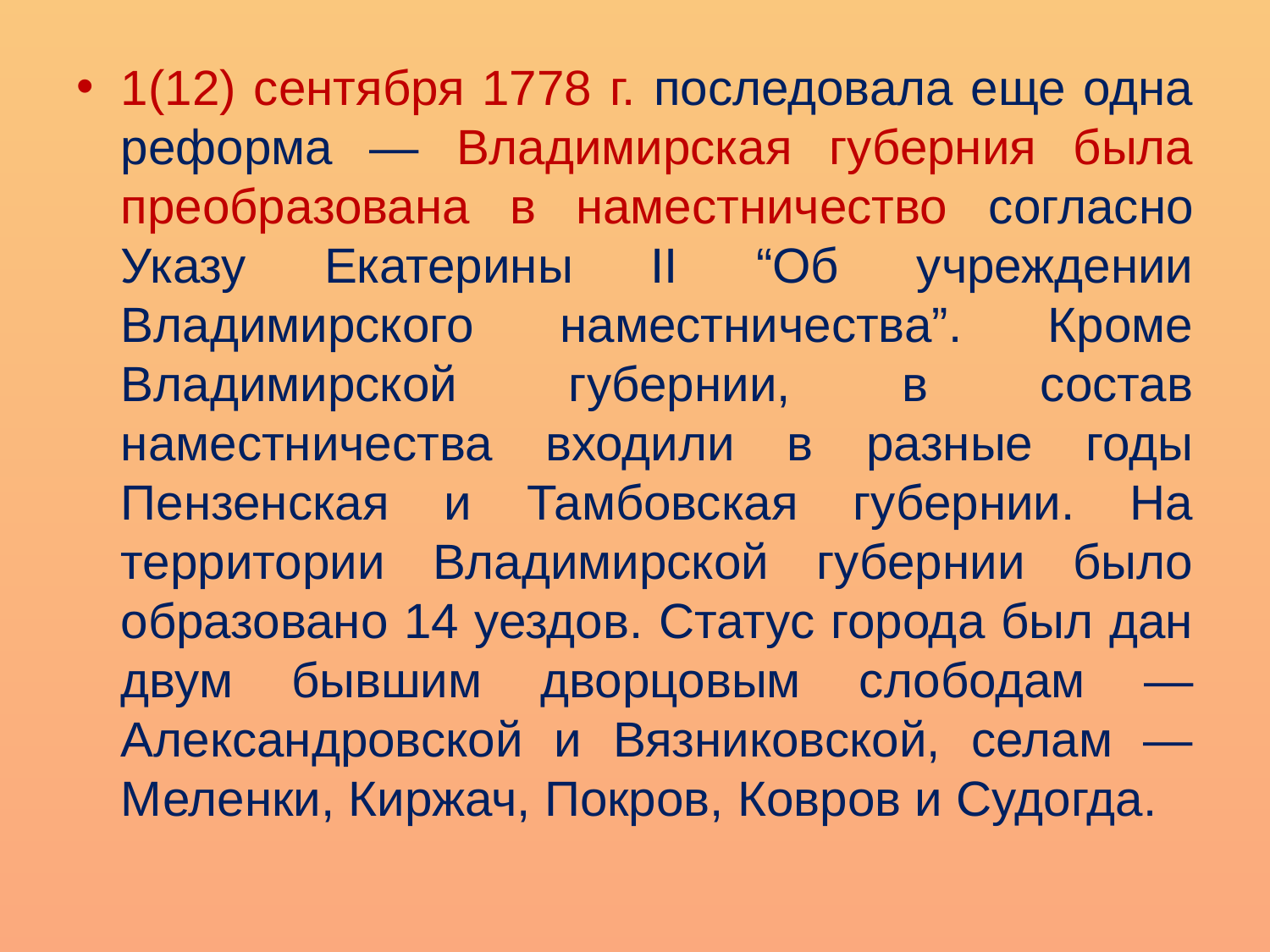

#
1(12) сентября 1778 г. последовала еще одна реформа — Владимирская губерния была преобразована в наместничество согласно Указу Екатерины II “Об учреждении Владимирского наместничества”. Кроме Владимирской губернии, в состав наместничества входили в разные годы Пензенская и Тамбовская губернии. На территории Владимирской губернии было образовано 14 уездов. Статус города был дан двум бывшим дворцовым слободам — Александровской и Вязниковской, селам — Меленки, Киржач, Покров, Ковров и Судогда.